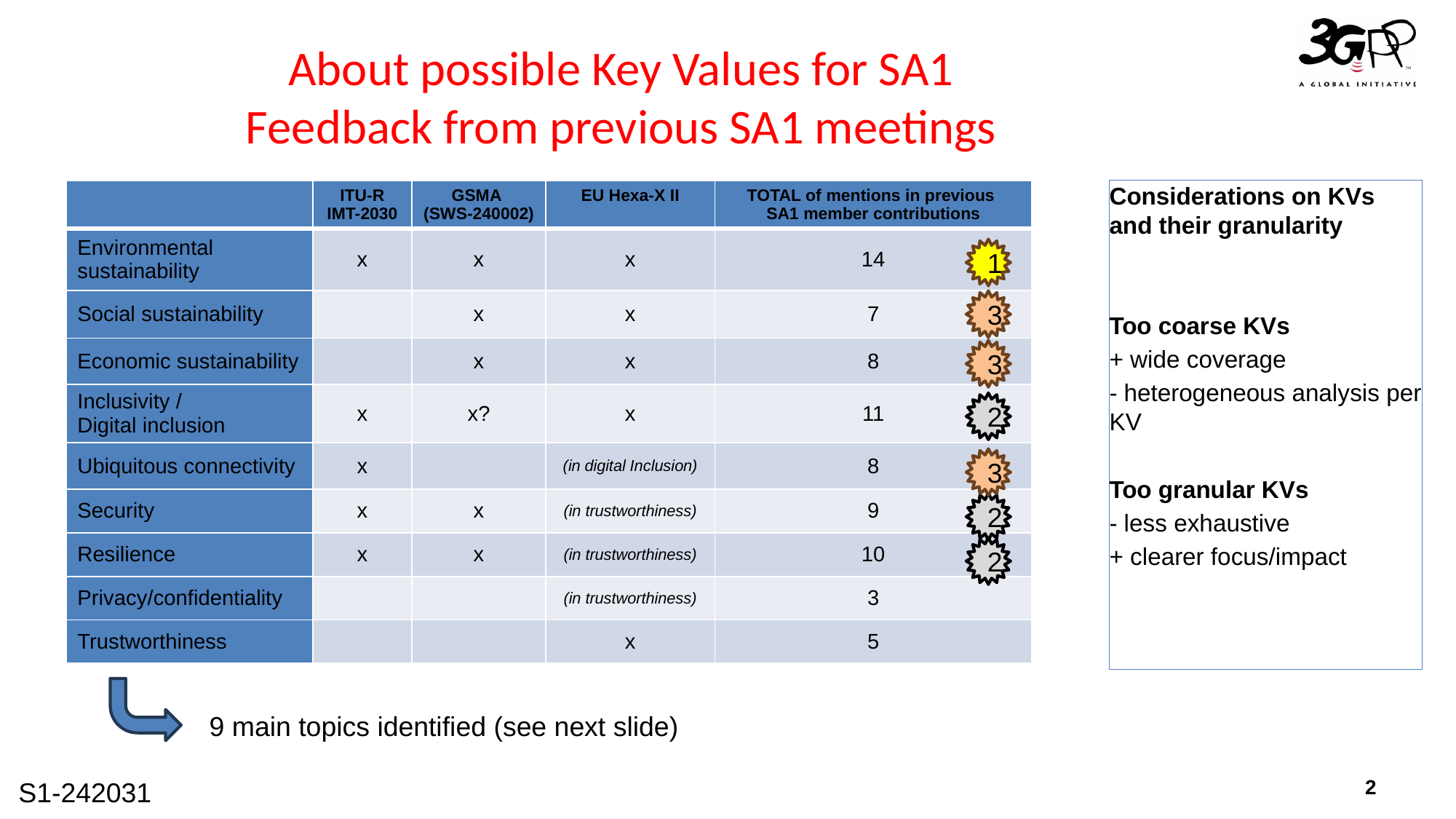

# About possible Key Values for SA1 Feedback from previous SA1 meetings
Considerations on KVs and their granularity

Too coarse KVs
+ wide coverage
- heterogeneous analysis per KV

Too granular KVs
- less exhaustive
+ clearer focus/impact
|  | ITU-R IMT-2030 | GSMA (SWS-240002) | EU Hexa-X II | TOTAL of mentions in previous SA1 member contributions |
| --- | --- | --- | --- | --- |
| Environmental sustainability | x | x | x | 14 |
| Social sustainability |  | x | x | 7 |
| Economic sustainability |  | x | x | 8 |
| Inclusivity / Digital inclusion | x | x? | x | 11 |
| Ubiquitous connectivity | x |  | (in digital Inclusion) | 8 |
| Security | x | x | (in trustworthiness) | 9 |
| Resilience | x | x | (in trustworthiness) | 10 |
| Privacy/confidentiality |  |  | (in trustworthiness) | 3 |
| Trustworthiness |  |  | x | 5 |
1
3
3
2
3
2
2

9 main topics identified (see next slide)